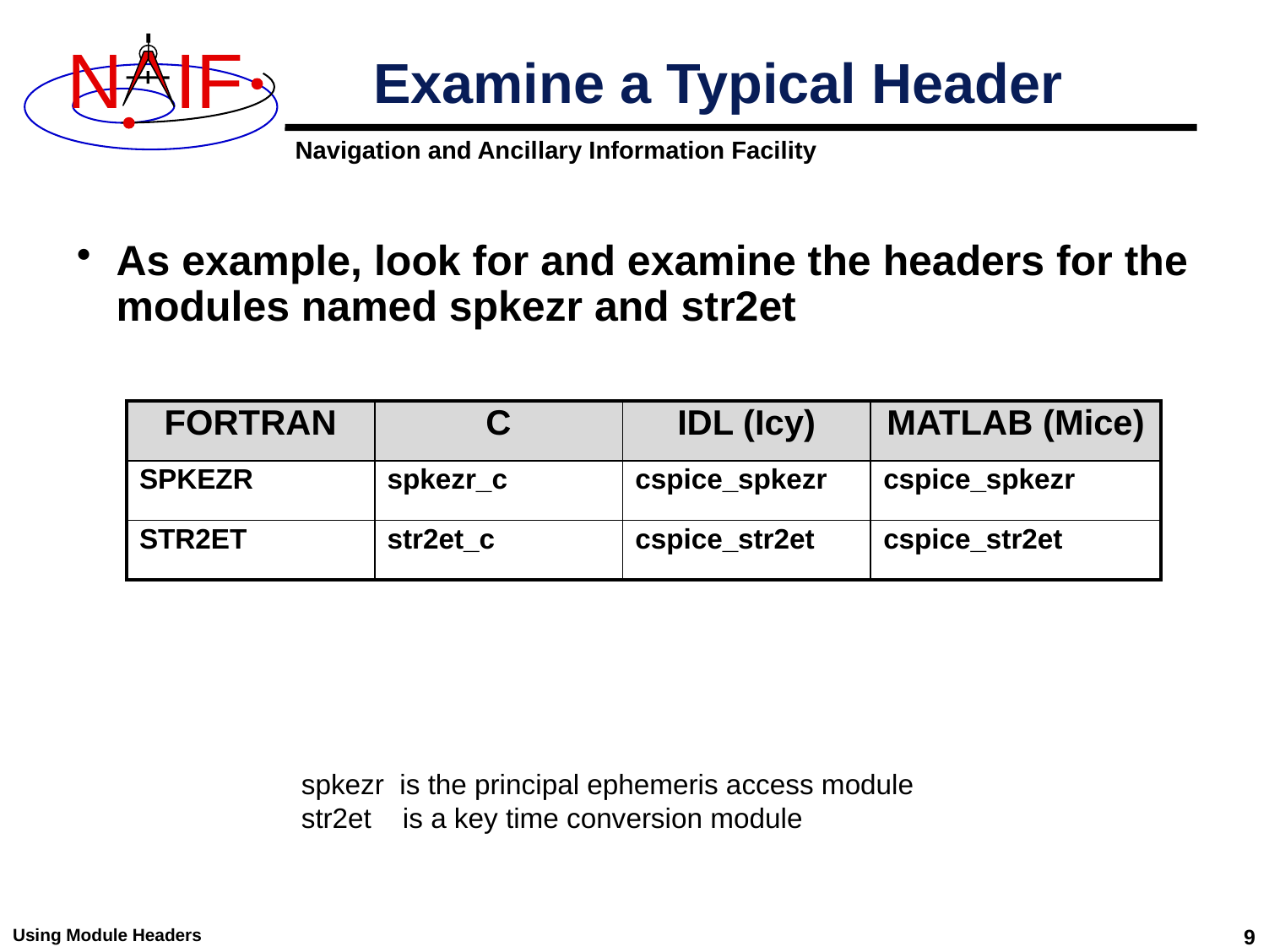

# Examine a Typical Header
As example, look for and examine the headers for the modules named spkezr and str2et
| FORTRAN | C | IDL (Icy) | MATLAB (Mice) |
| --- | --- | --- | --- |
| SPKEZR | spkezr\_c | cspice\_spkezr | cspice\_spkezr |
| STR2ET | str2et\_c | cspice\_str2et | cspice\_str2et |
spkezr  is the principal ephemeris access module
str2et    is a key time conversion module
Using Module Headers
9